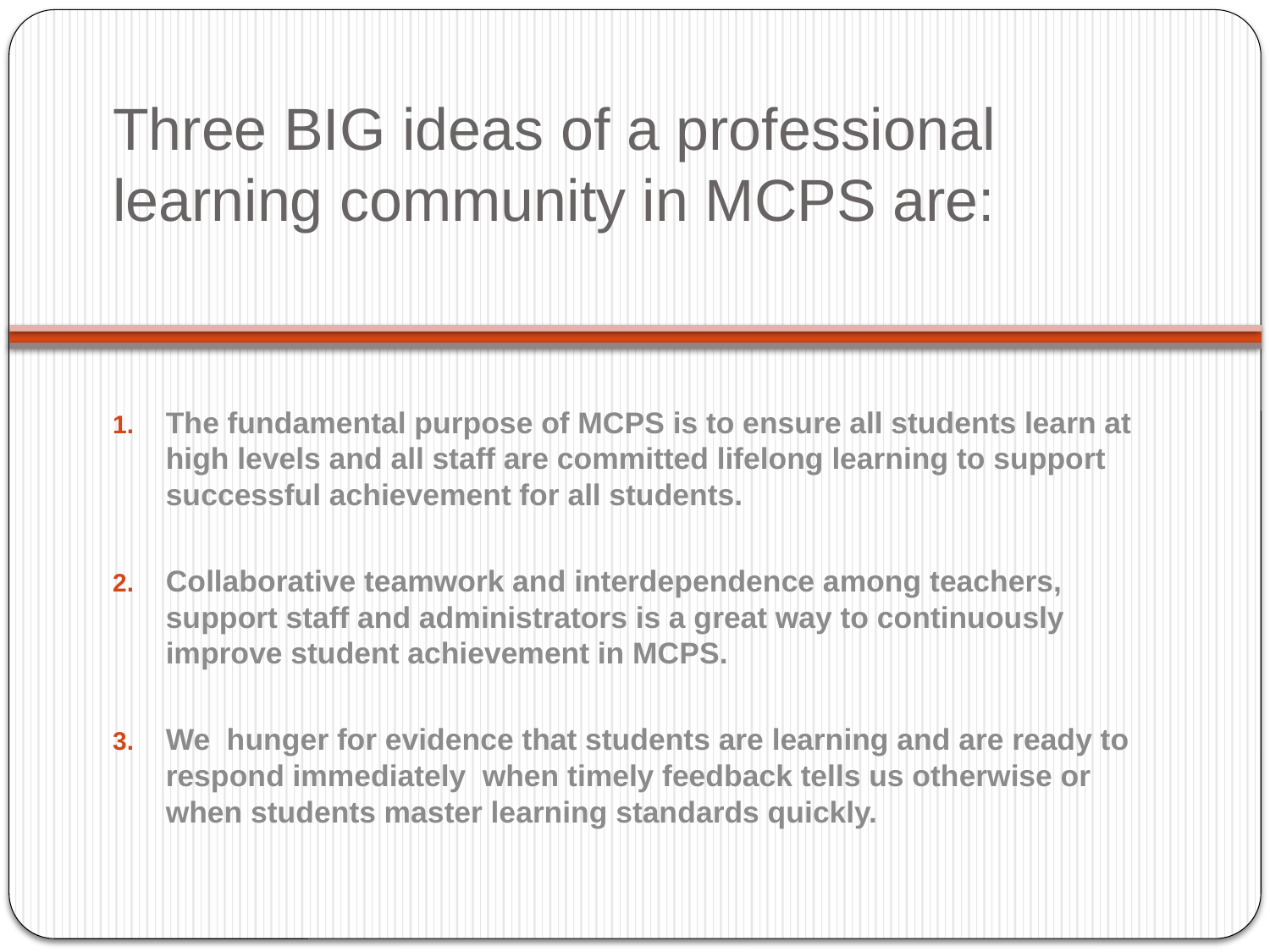

# Three BIG ideas of a professional learning community in MCPS are:

The fundamental purpose of MCPS is to ensure all students learn at high levels and all staff are committed lifelong learning to support successful achievement for all students.

Collaborative teamwork and interdependence among teachers, support staff and administrators is a great way to continuously improve student achievement in MCPS.

We  hunger for evidence that students are learning and are ready to respond immediately  when timely feedback tells us otherwise or when students master learning standards quickly.